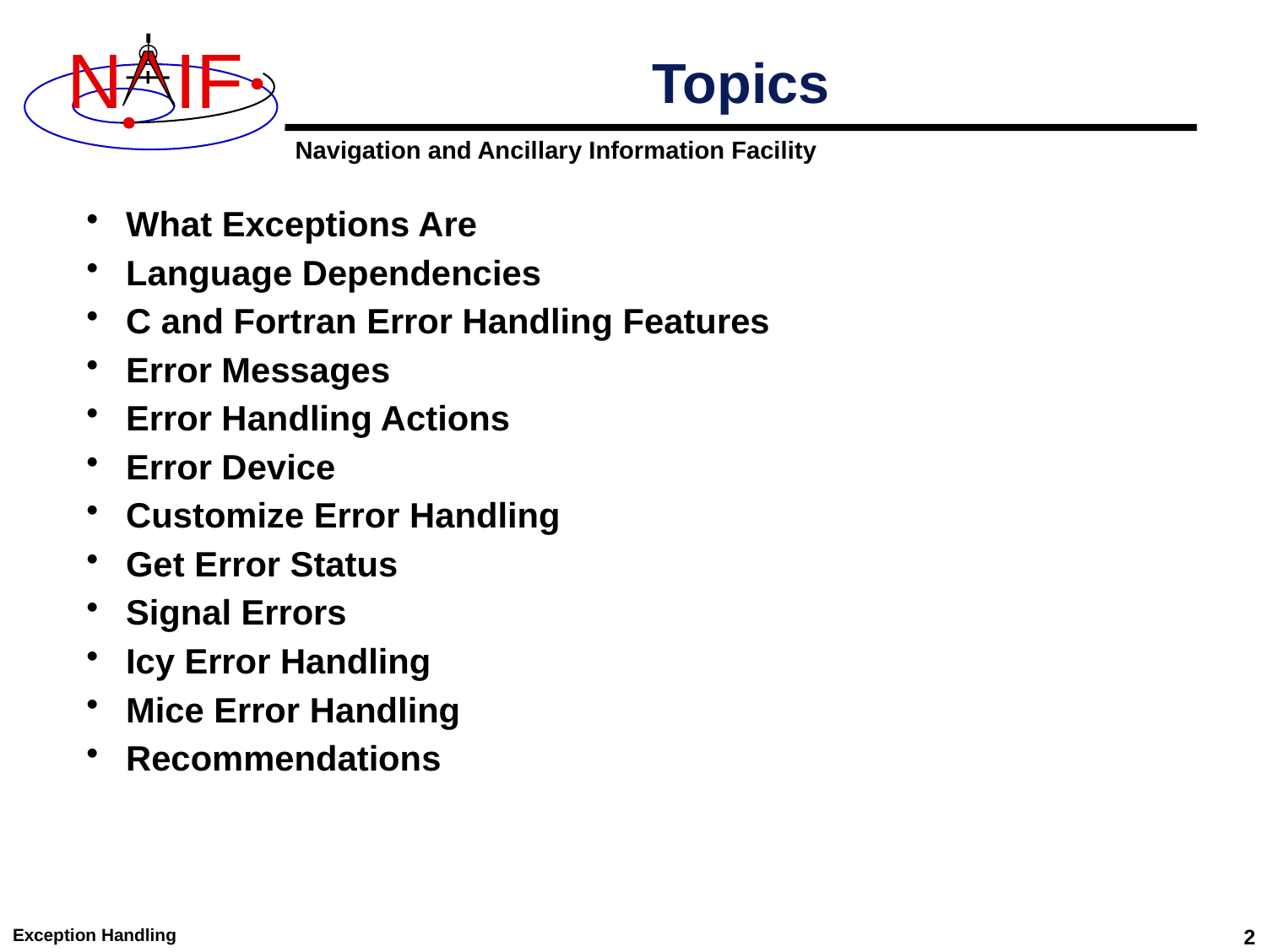

# Topics
What Exceptions Are
Language Dependencies
C and Fortran Error Handling Features
Error Messages
Error Handling Actions
Error Device
Customize Error Handling
Get Error Status
Signal Errors
Icy Error Handling
Mice Error Handling
Recommendations
Exception Handling
2